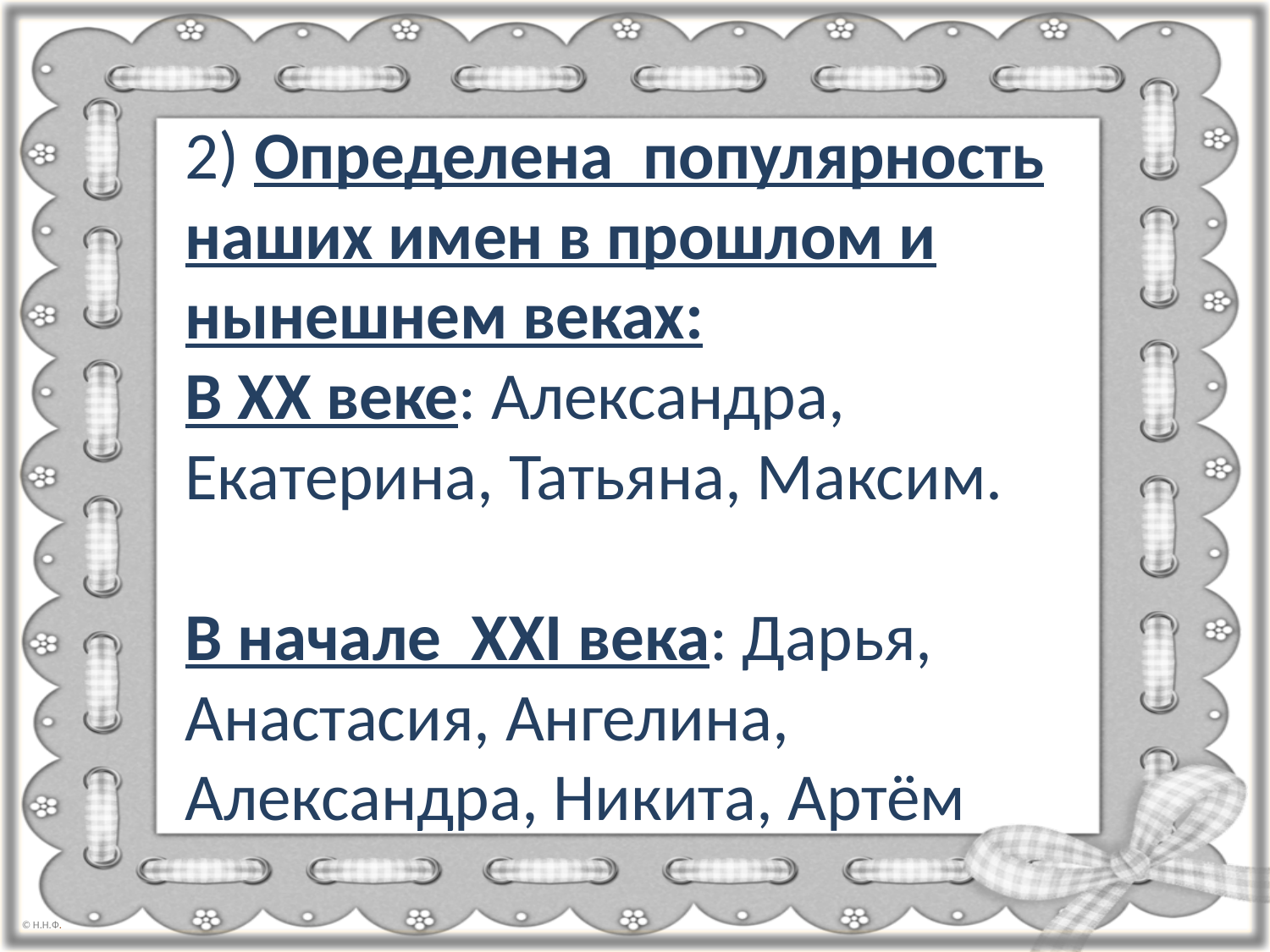

# 2) Определена  популярность наших имен в прошлом и нынешнем веках: В ΧΧ веке: Александра, Екатерина, Татьяна, Максим. В начале  ΧΧΙ века: Дарья,  Анастасия, Ангелина, Александра, Никита, Артём